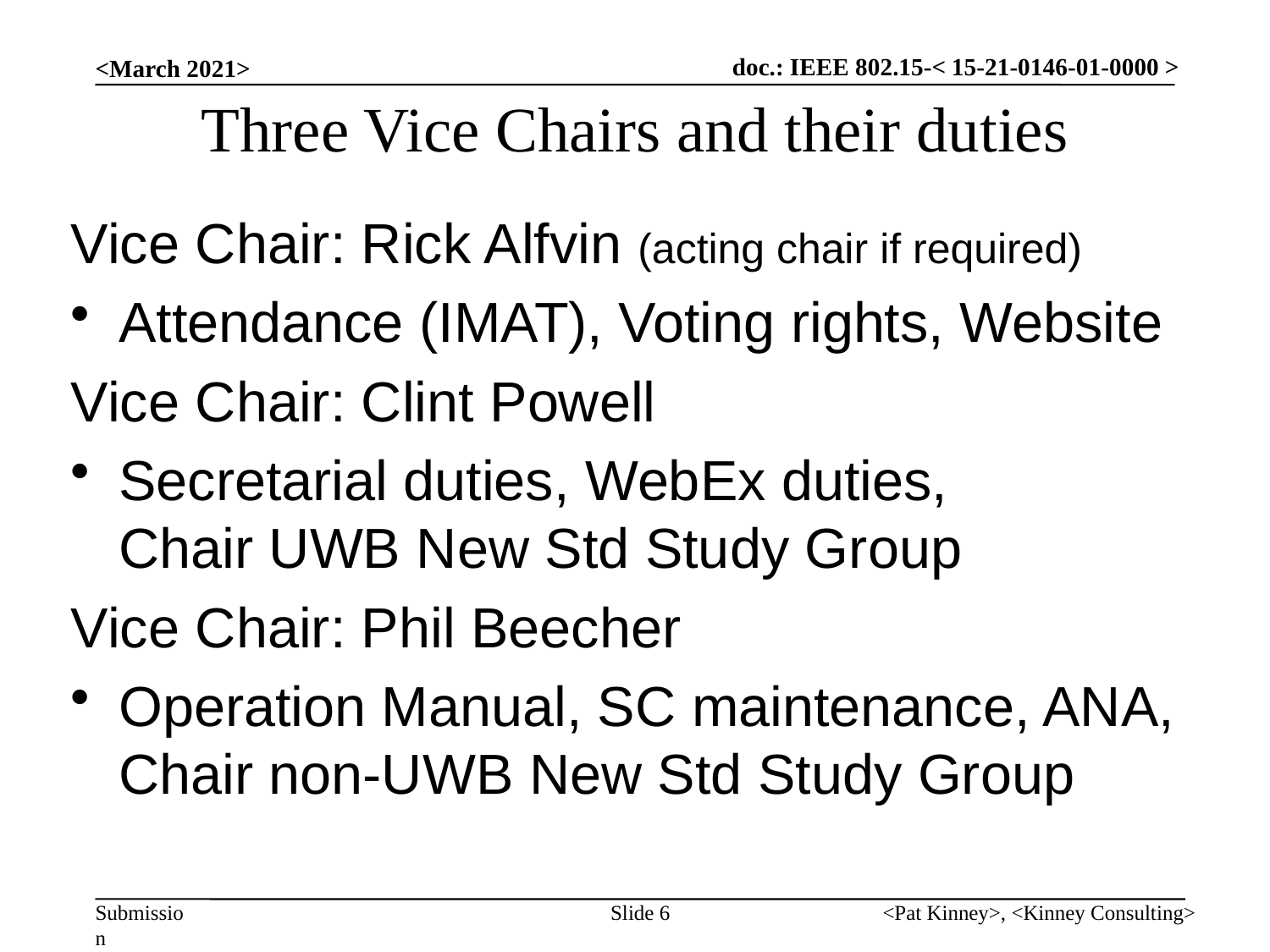

# Three Vice Chairs and their duties
<March 2021>
Vice Chair: Rick Alfvin (acting chair if required)
Attendance (IMAT), Voting rights, Website
Vice Chair: Clint Powell
Secretarial duties, WebEx duties,
Chair UWB New Std Study Group
Vice Chair: Phil Beecher
Operation Manual, SC maintenance, ANA, Chair non-UWB New Std Study Group
Slide 6
<Pat Kinney>, <Kinney Consulting>